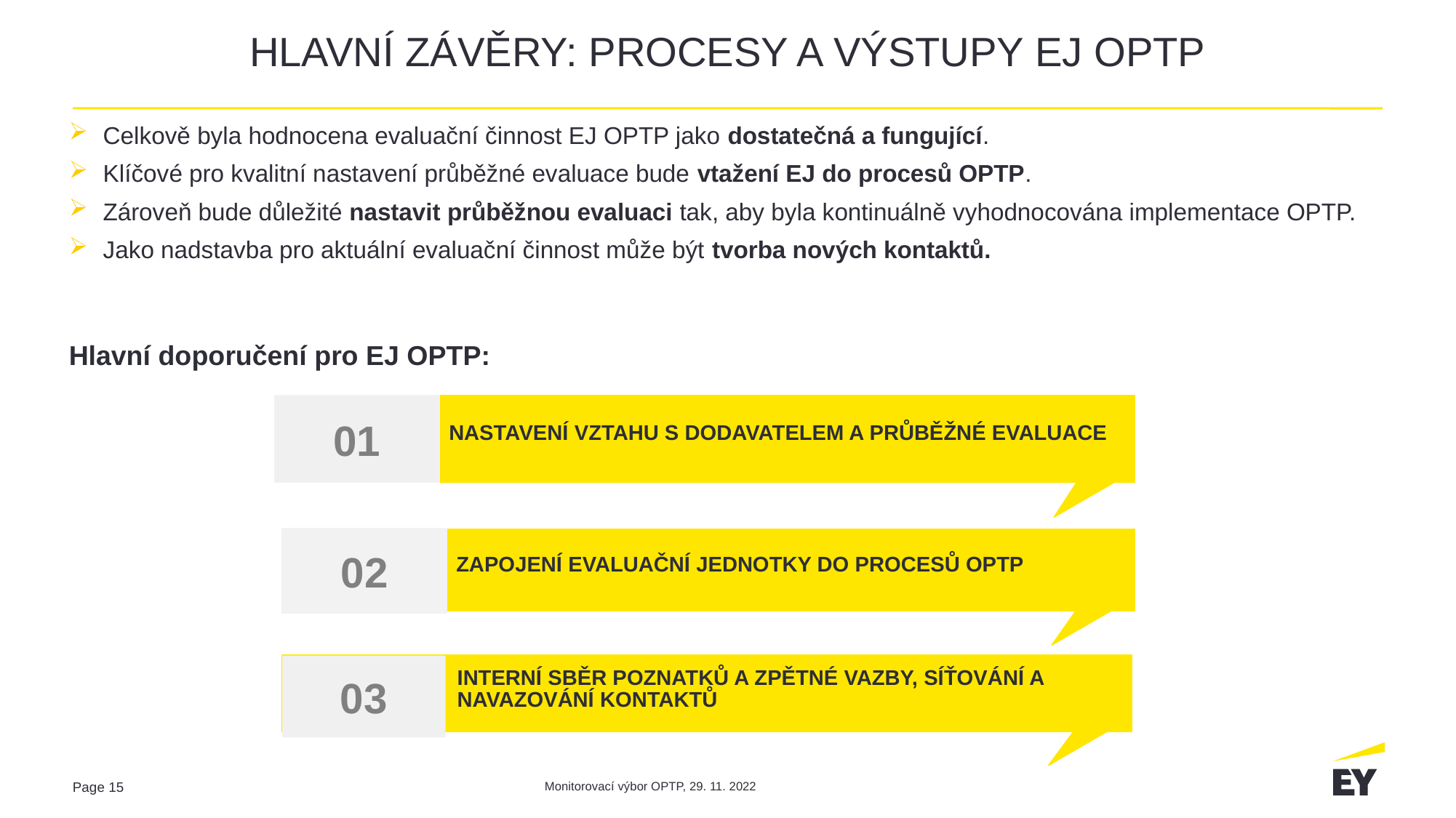

# HLAVNÍ ZÁVĚRY: PROCESY A VÝSTUPY EJ OPTP
Celkově byla hodnocena evaluační činnost EJ OPTP jako dostatečná a fungující.
Klíčové pro kvalitní nastavení průběžné evaluace bude vtažení EJ do procesů OPTP.
Zároveň bude důležité nastavit průběžnou evaluaci tak, aby byla kontinuálně vyhodnocována implementace OPTP.
Jako nadstavba pro aktuální evaluační činnost může být tvorba nových kontaktů.

Hlavní doporučení pro EJ OPTP:

01

NASTAVENÍ VZTAHU S DODAVATELEM A PRŮBĚŽNÉ EVALUACE

02

ZAPOJENÍ EVALUAČNÍ JEDNOTKY DO PROCESŮ OPTP

03
INTERNÍ SBĚR POZNATKŮ A ZPĚTNÉ VAZBY, SÍŤOVÁNÍ A NAVAZOVÁNÍ KONTAKTŮ

Monitorovací výbor OPTP, 29. 11. 2022